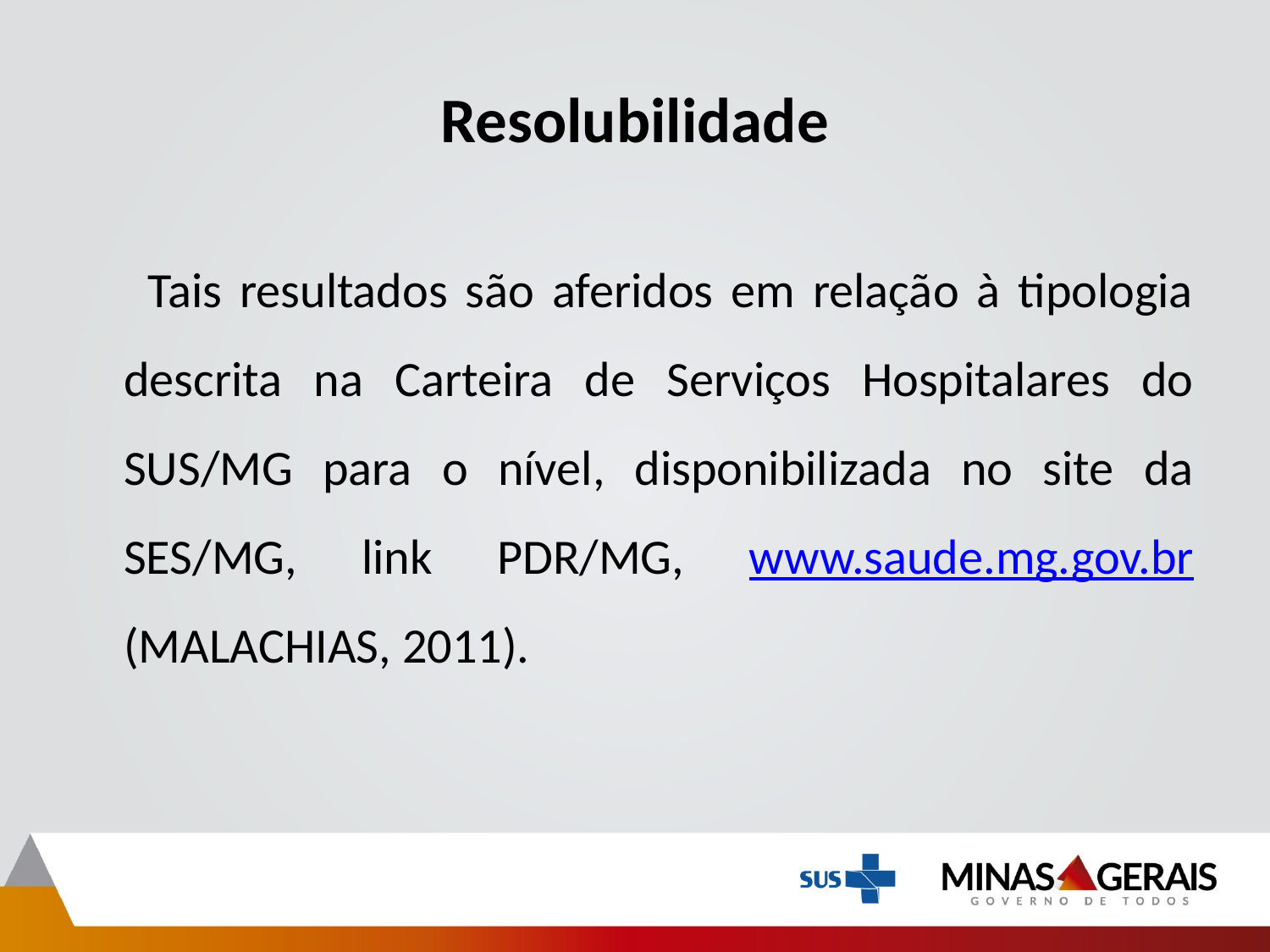

# Resolubilidade
    Tais resultados são aferidos em relação à tipologia descrita na Carteira de Serviços Hospitalares do SUS/MG para o nível, disponibilizada no site da SES/MG, link PDR/MG, www.saude.mg.gov.br (MALACHIAS, 2011).